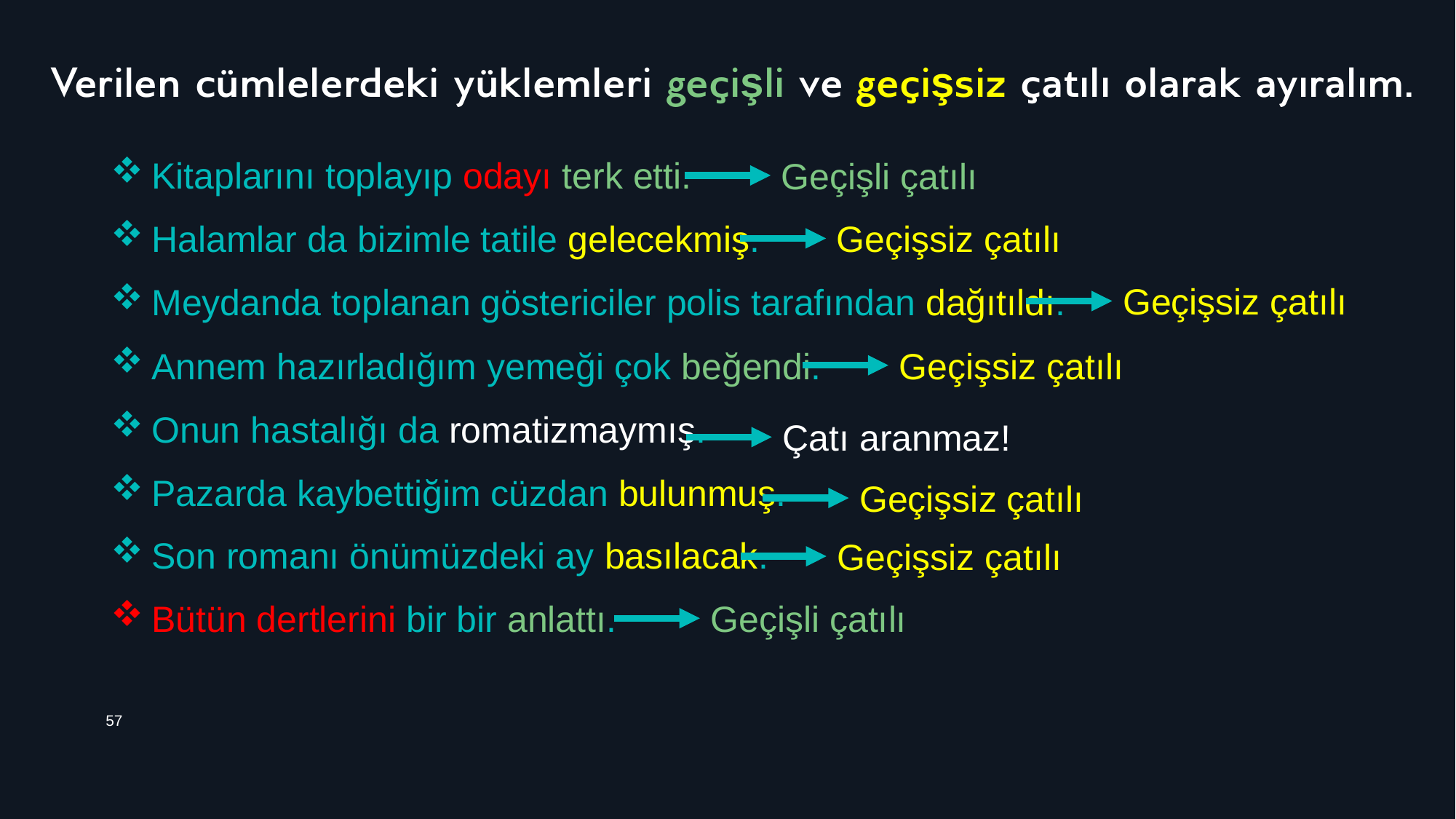

# Verilen cümlelerdeki yüklemleri geçişli ve geçişsiz çatılı olarak ayıralım.
Kitaplarını toplayıp odayı terk etti.
Geçişli çatılı
Halamlar da bizimle tatile gelecekmiş.
Geçişsiz çatılı
Geçişsiz çatılı
Meydanda toplanan göstericiler polis tarafından dağıtıldı.
Annem hazırladığım yemeği çok beğendi.
Geçişsiz çatılı
Onun hastalığı da romatizmaymış.
Çatı aranmaz!
Pazarda kaybettiğim cüzdan bulunmuş.
Geçişsiz çatılı
Son romanı önümüzdeki ay basılacak.
Geçişsiz çatılı
Bütün dertlerini bir bir anlattı.
Geçişli çatılı
57